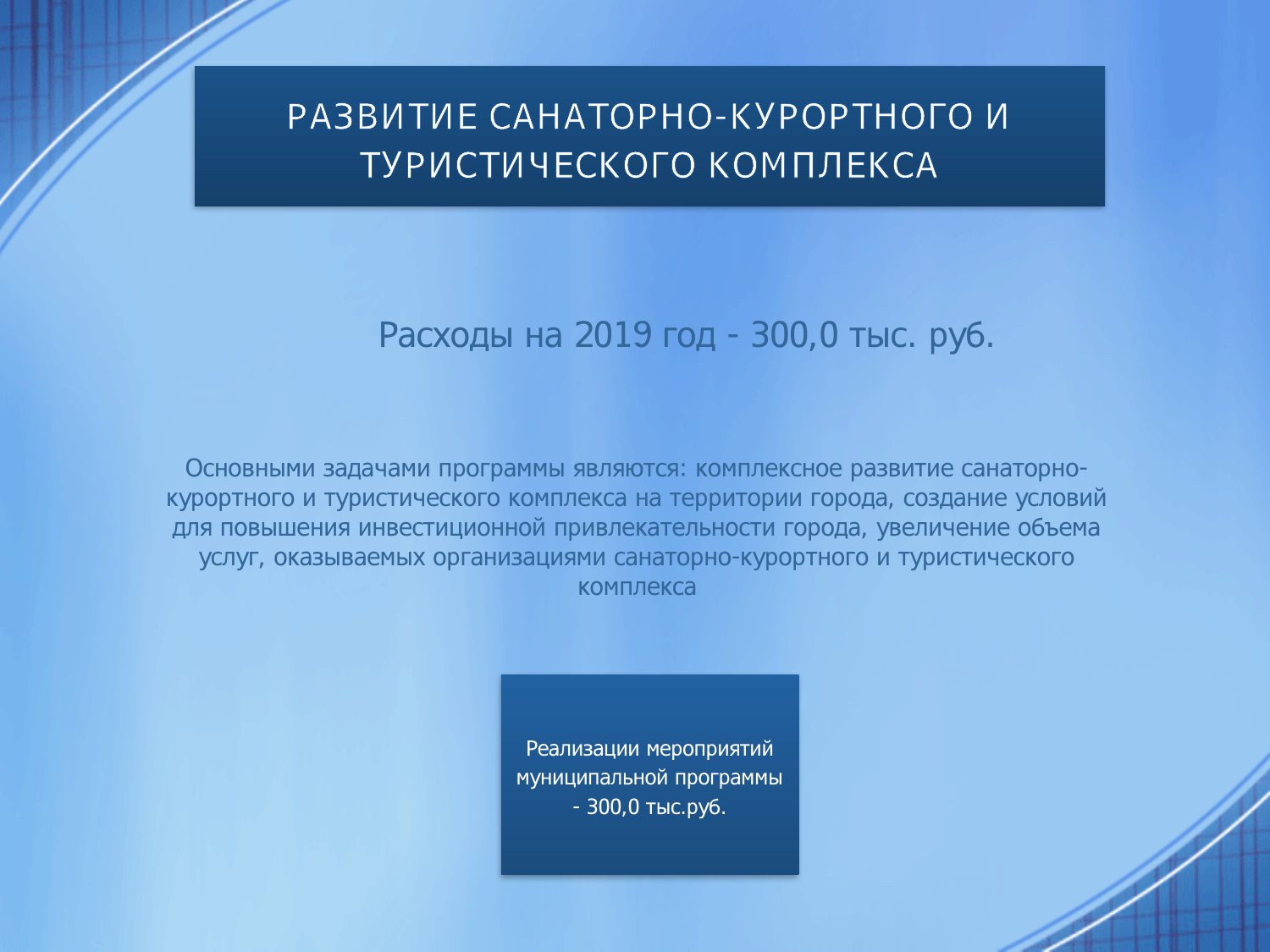

РАЗВИТИЕ САНАТОРНО-КУРОРТНОГО И ТУРИСТИЧЕСКОГО КОМПЛЕКСА
Расходы на 2019 год - 300,0 тыс. руб.
Основными задачами программы являются: комплексное развитие санаторно-курортного и туристического комплекса на территории города, создание условий для повышения инвестиционной привлекательности города, увеличение объема услуг, оказываемых организациями санаторно-курортного и туристического комплекса
Реализации мероприятий муниципальной программы - 300,0 тыс.руб.